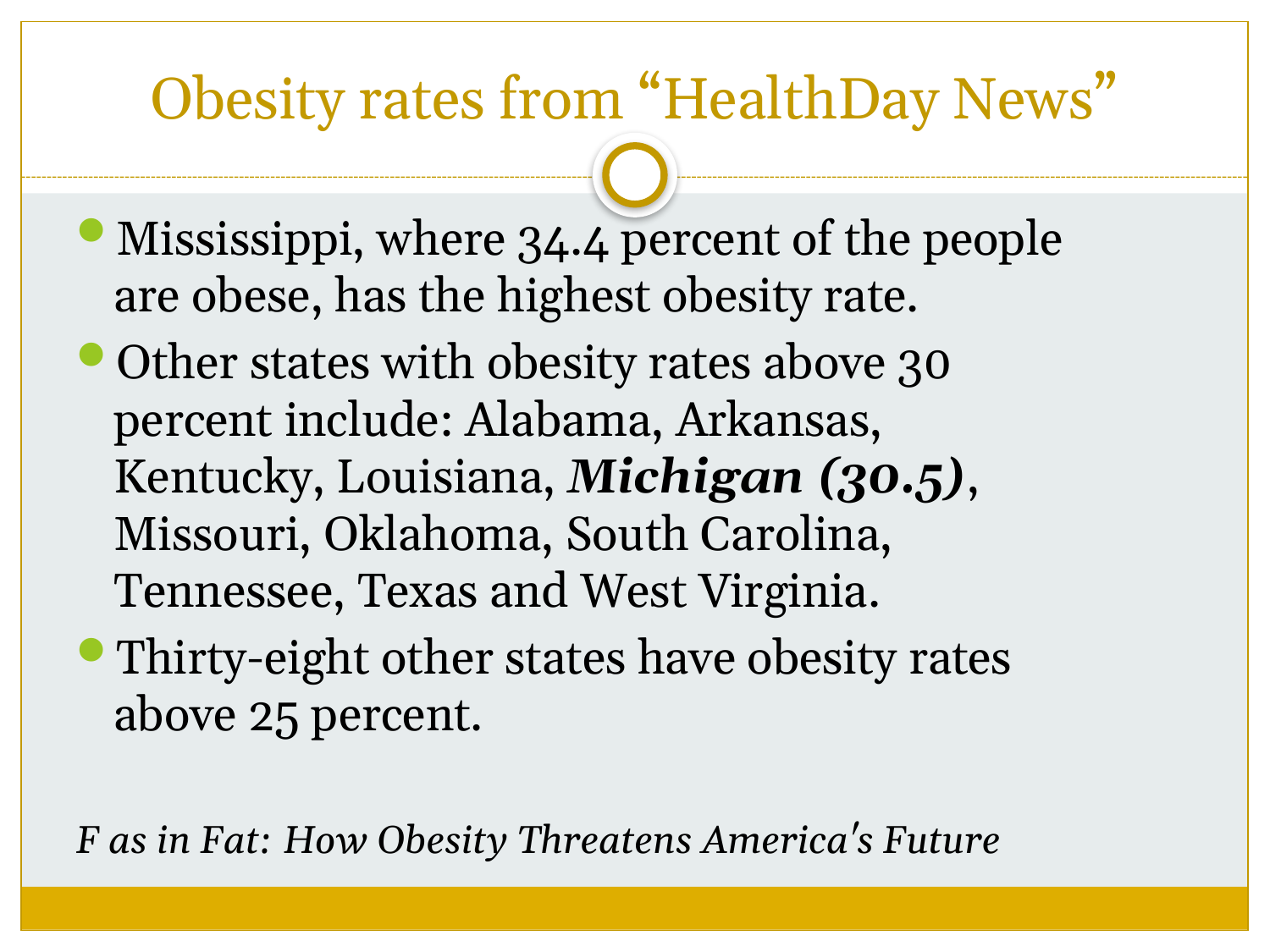

# Obesity rates from “HealthDay News”
Mississippi, where 34.4 percent of the people are obese, has the highest obesity rate.
Other states with obesity rates above 30 percent include: Alabama, Arkansas, Kentucky, Louisiana, Michigan (30.5), Missouri, Oklahoma, South Carolina, Tennessee, Texas and West Virginia.
Thirty-eight other states have obesity rates above 25 percent.

F as in Fat: How Obesity Threatens America's Future